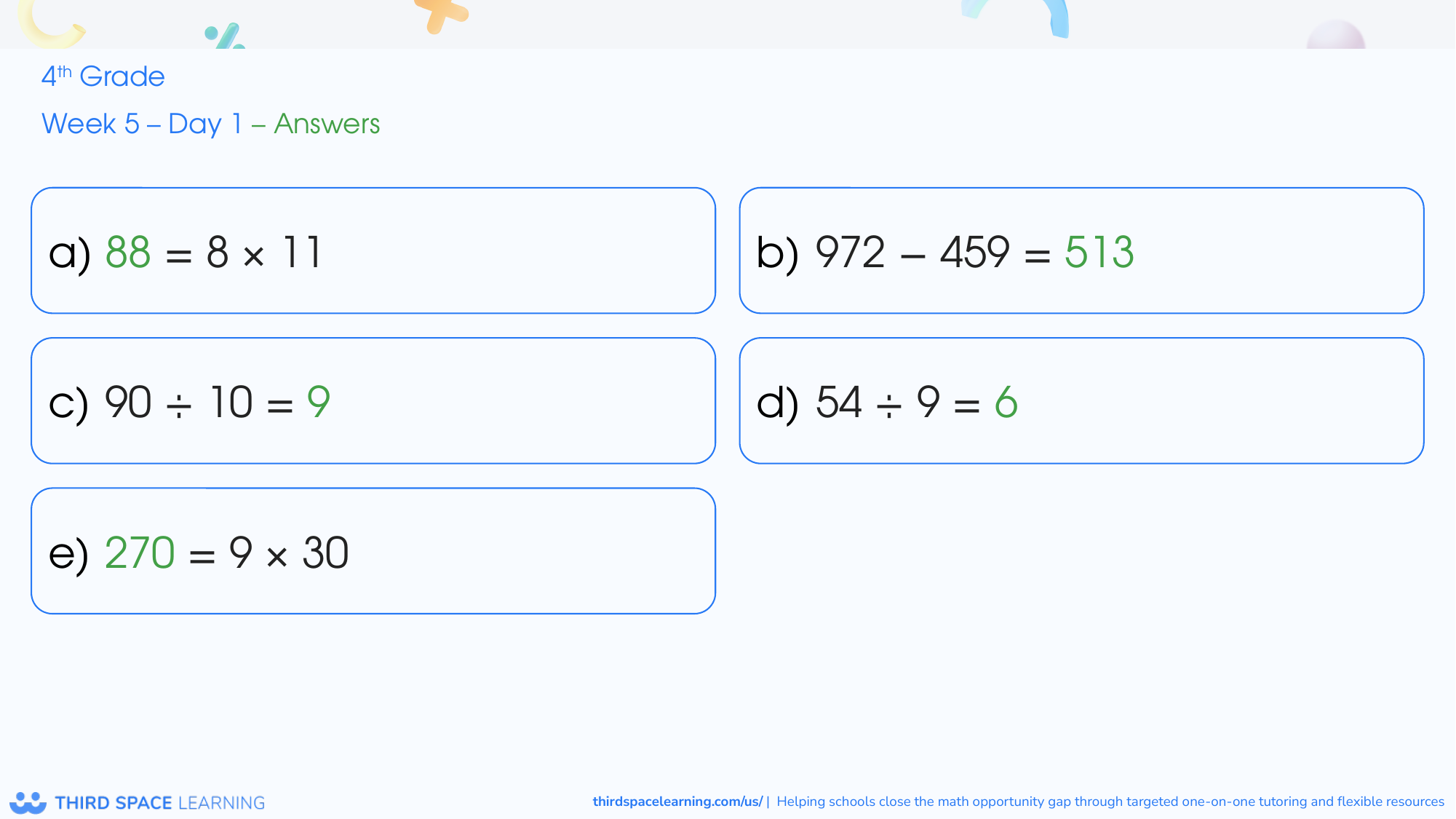

4th Grade
Week 5 – Day 1 – Answers
88 = 8 × 11
972 − 459 = 513
90 ÷ 10 = 9
54 ÷ 9 = 6
270 = 9 × 30